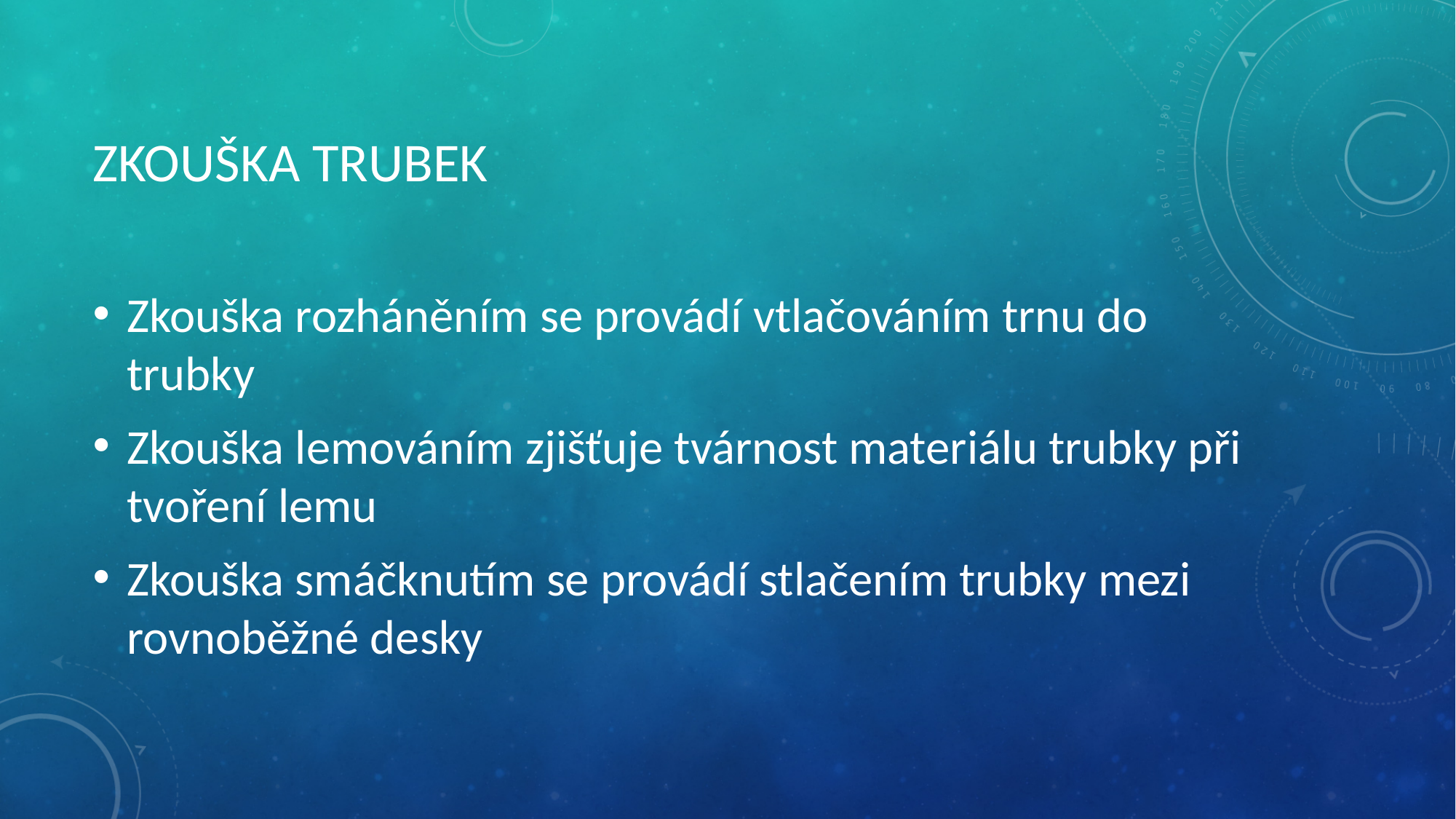

# Zkouška trubek
Zkouška rozháněním se provádí vtlačováním trnu do trubky
Zkouška lemováním zjišťuje tvárnost materiálu trubky při tvoření lemu
Zkouška smáčknutím se provádí stlačením trubky mezi rovnoběžné desky